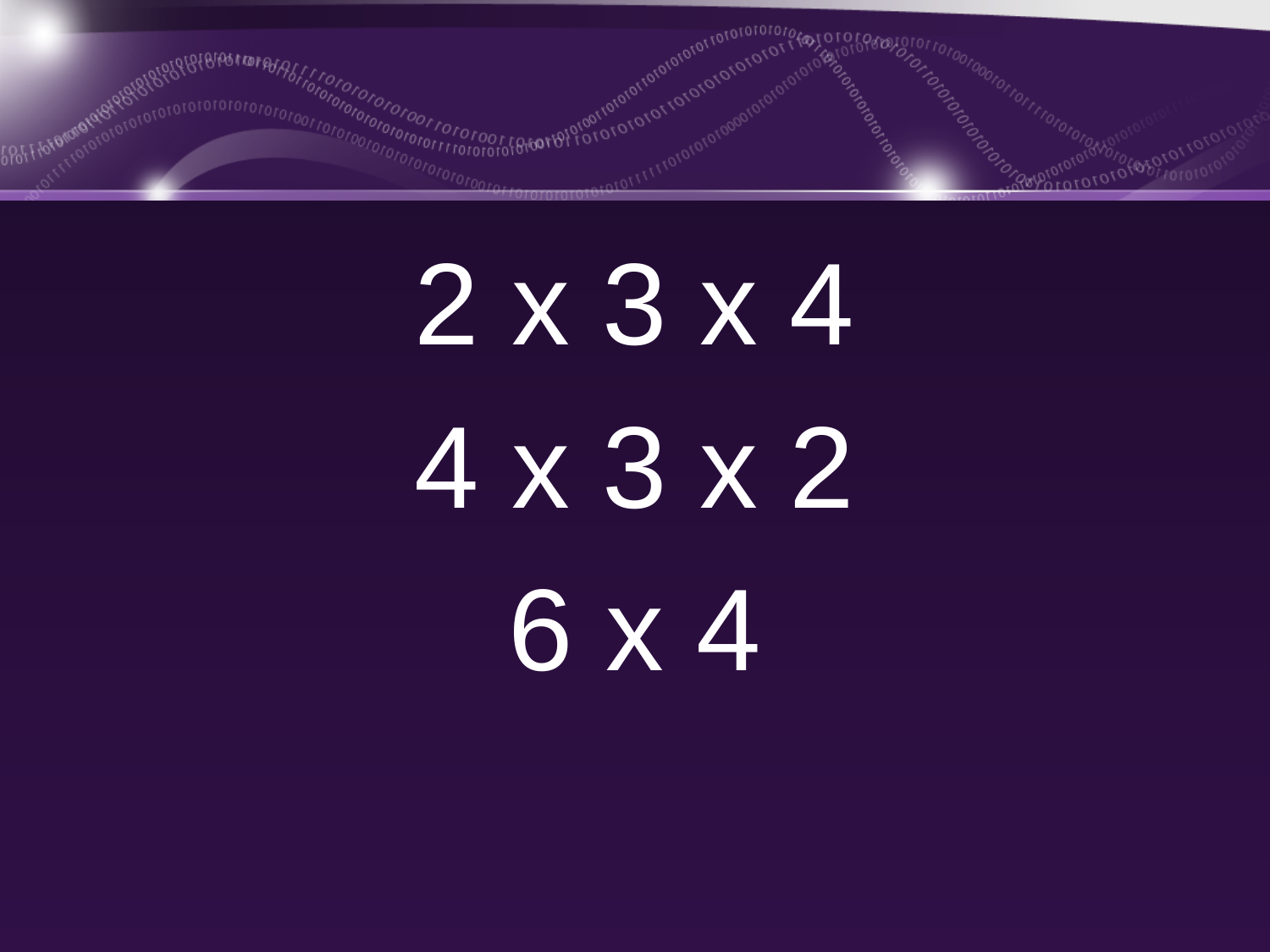

2 x 3 x 4
4 x 3 x 2
6 x 4